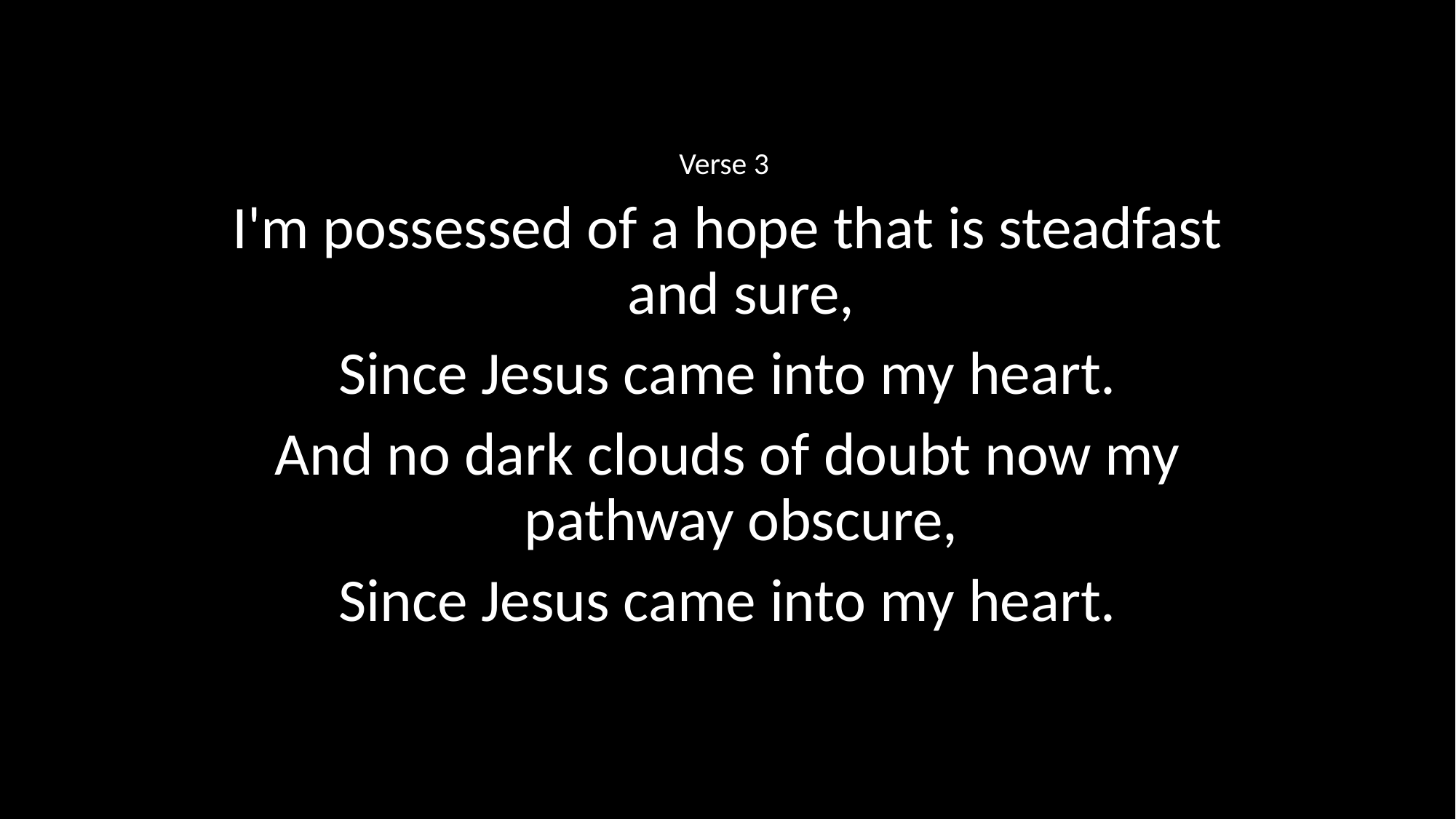

Verse 3
I'm possessed of a hope that is steadfast and sure,
Since Jesus came into my heart.
And no dark clouds of doubt now my pathway obscure,
Since Jesus came into my heart.